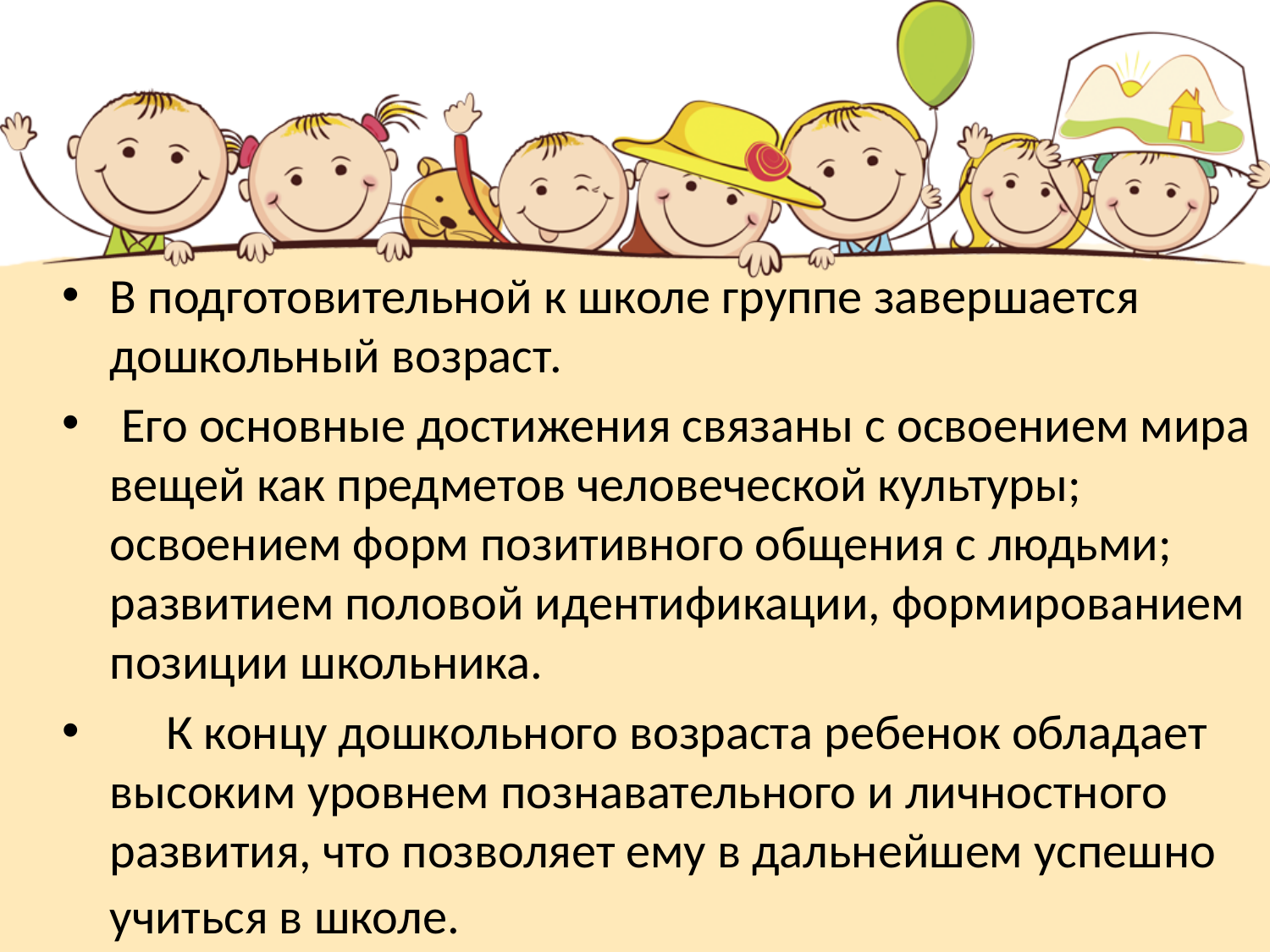

В подготовительной к школе группе завершается дошкольный возраст.
 Его основные достижения связаны с освоением мира вещей как предметов человеческой культуры; освоением форм позитивного общения с людьми; развитием половой идентификации, формированием позиции школьника.
     К концу дошкольного возраста ребенок обладает высоким уровнем познавательного и личностного развития, что позволяет ему в дальнейшем успешно учиться в школе.